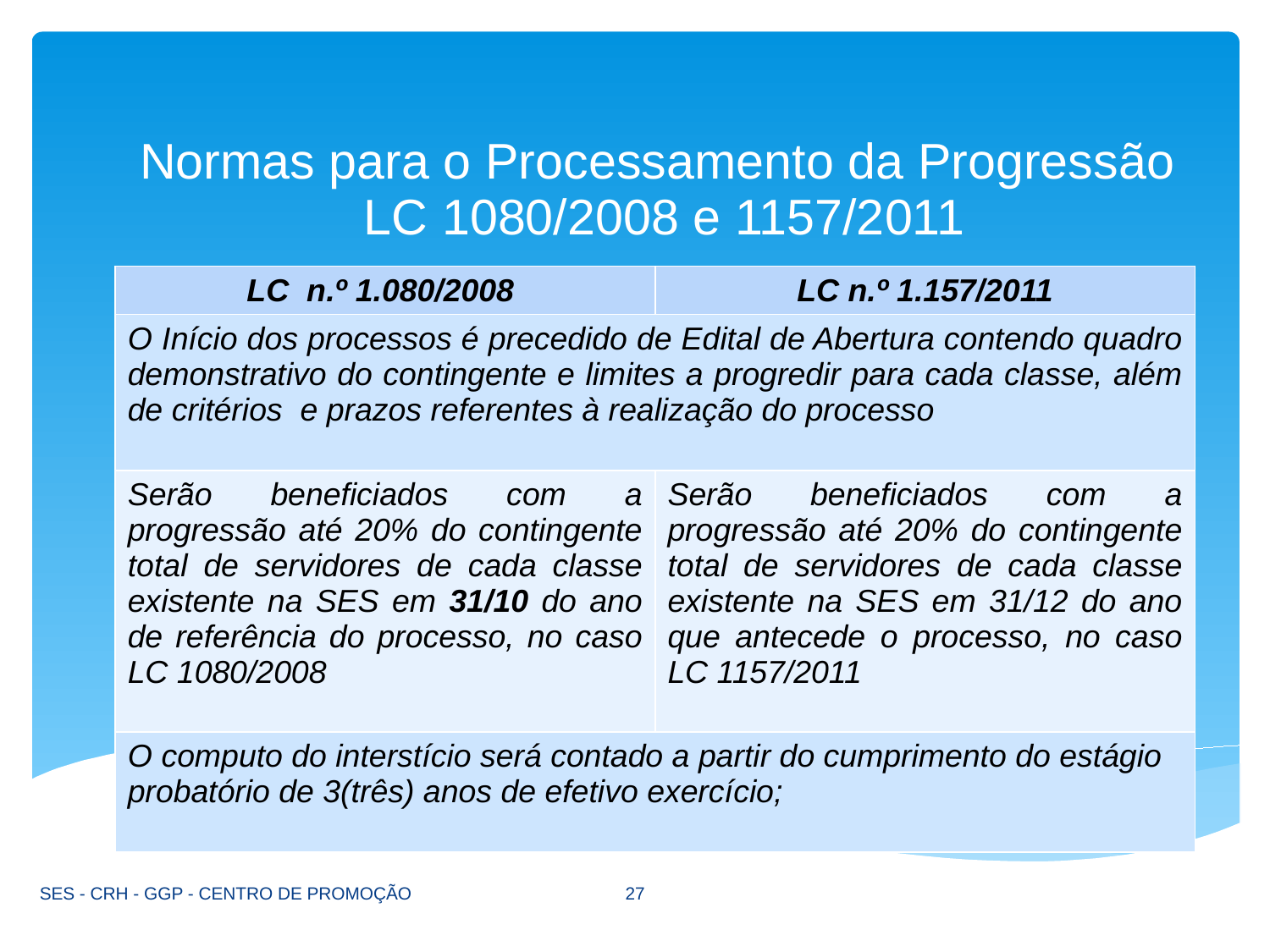

# Normas para o Processamento da Progressão LC 1080/2008 e 1157/2011
| LC n.º 1.080/2008 | LC n.º 1.157/2011 |
| --- | --- |
| O Início dos processos é precedido de Edital de Abertura contendo quadro demonstrativo do contingente e limites a progredir para cada classe, além de critérios e prazos referentes à realização do processo |  |
| Serão beneficiados com a progressão até 20% do contingente total de servidores de cada classe existente na SES em 31/10 do ano de referência do processo, no caso LC 1080/2008 | Serão beneficiados com a progressão até 20% do contingente total de servidores de cada classe existente na SES em 31/12 do ano que antecede o processo, no caso LC 1157/2011 |
| O computo do interstício será contado a partir do cumprimento do estágio probatório de 3(três) anos de efetivo exercício; |  |
27
SES - CRH - GGP - CENTRO DE PROMOÇÃO